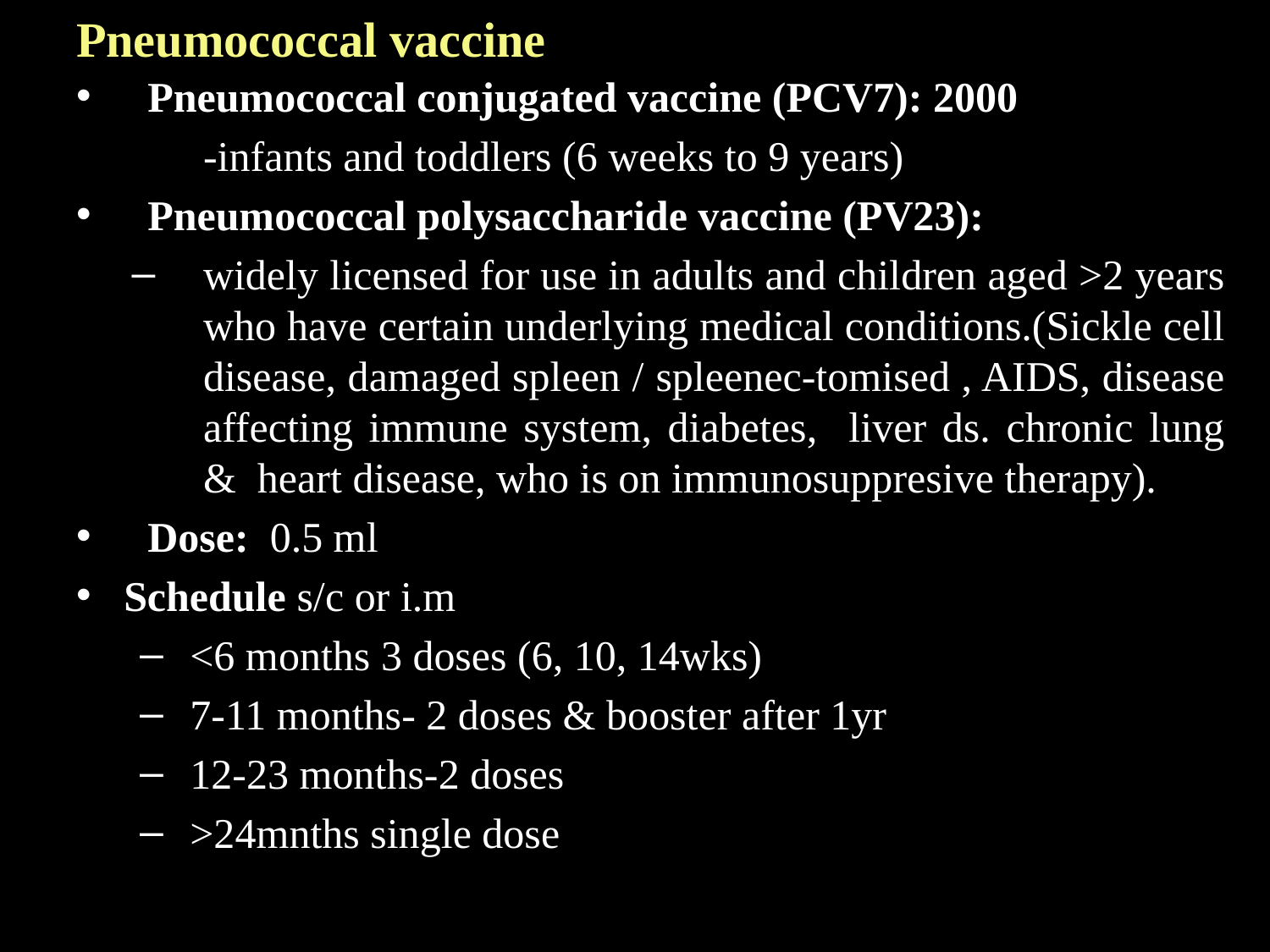

# Pneumococcal vaccine
Pneumococcal conjugated vaccine (PCV7): 2000
	-infants and toddlers (6 weeks to 9 years)
Pneumococcal polysaccharide vaccine (PV23):
widely licensed for use in adults and children aged >2 years who have certain underlying medical conditions.(Sickle cell disease, damaged spleen / spleenec-tomised , AIDS, disease affecting immune system, diabetes,  liver ds. chronic lung &  heart disease, who is on immunosuppresive therapy).
Dose:  0.5 ml
Schedule s/c or i.m
 <6 months 3 doses (6, 10, 14wks)
 7-11 months- 2 doses & booster after 1yr
 12-23 months-2 doses
 >24mnths single dose